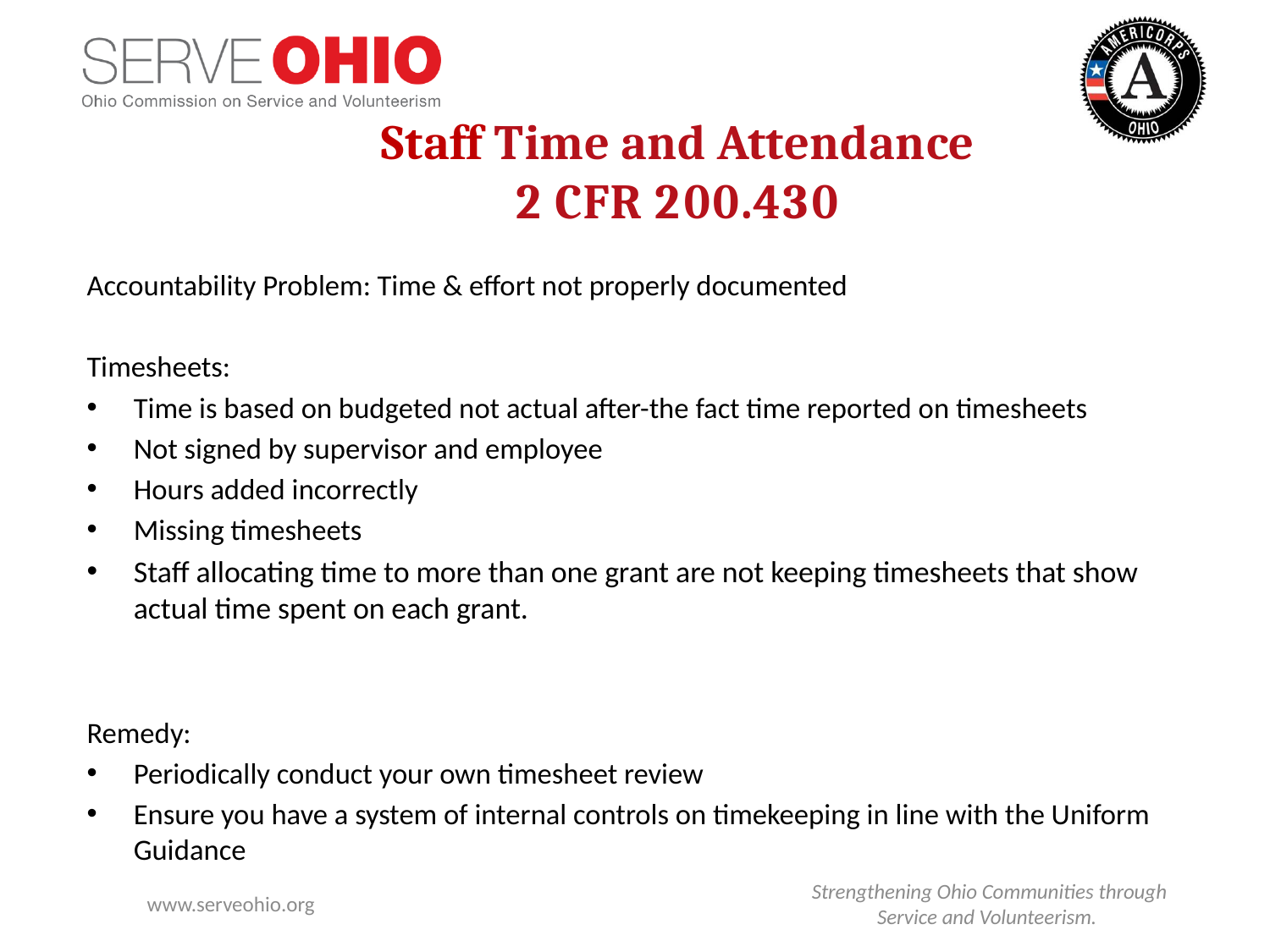

Staff Time and Attendance
2 CFR 200.430
Accountability Problem: Time & effort not properly documented

Timesheets:
Time is based on budgeted not actual after-the fact time reported on timesheets
Not signed by supervisor and employee
Hours added incorrectly
Missing timesheets
Staff allocating time to more than one grant are not keeping timesheets that show actual time spent on each grant.

Remedy:
Periodically conduct your own timesheet review
Ensure you have a system of internal controls on timekeeping in line with the Uniform Guidance

www.serveohio.org
Strengthening Ohio Communities through Service and Volunteerism.